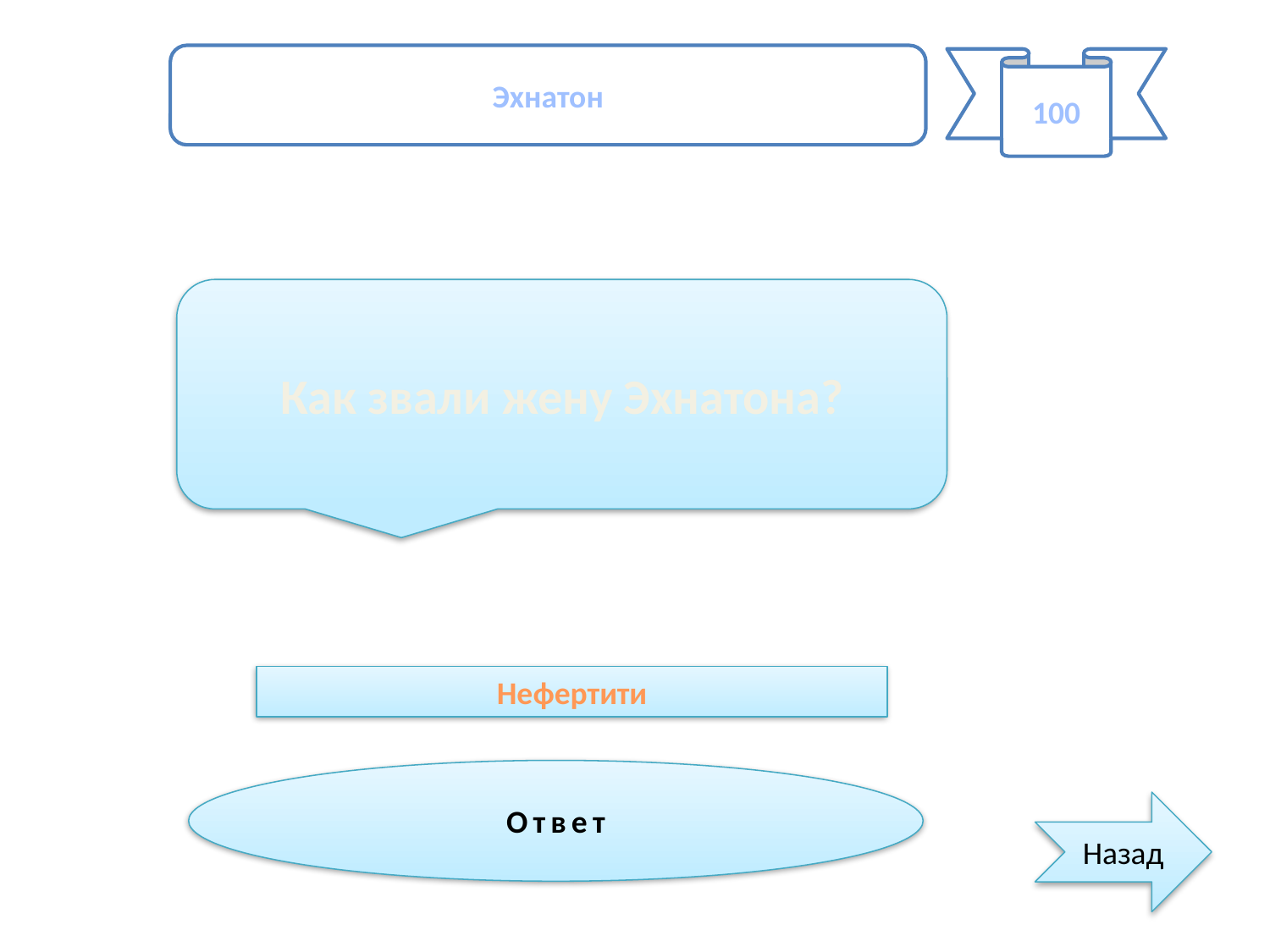

Эхнатон
100
Как звали жену Эхнатона?
Нефертити
Ответ
Назад